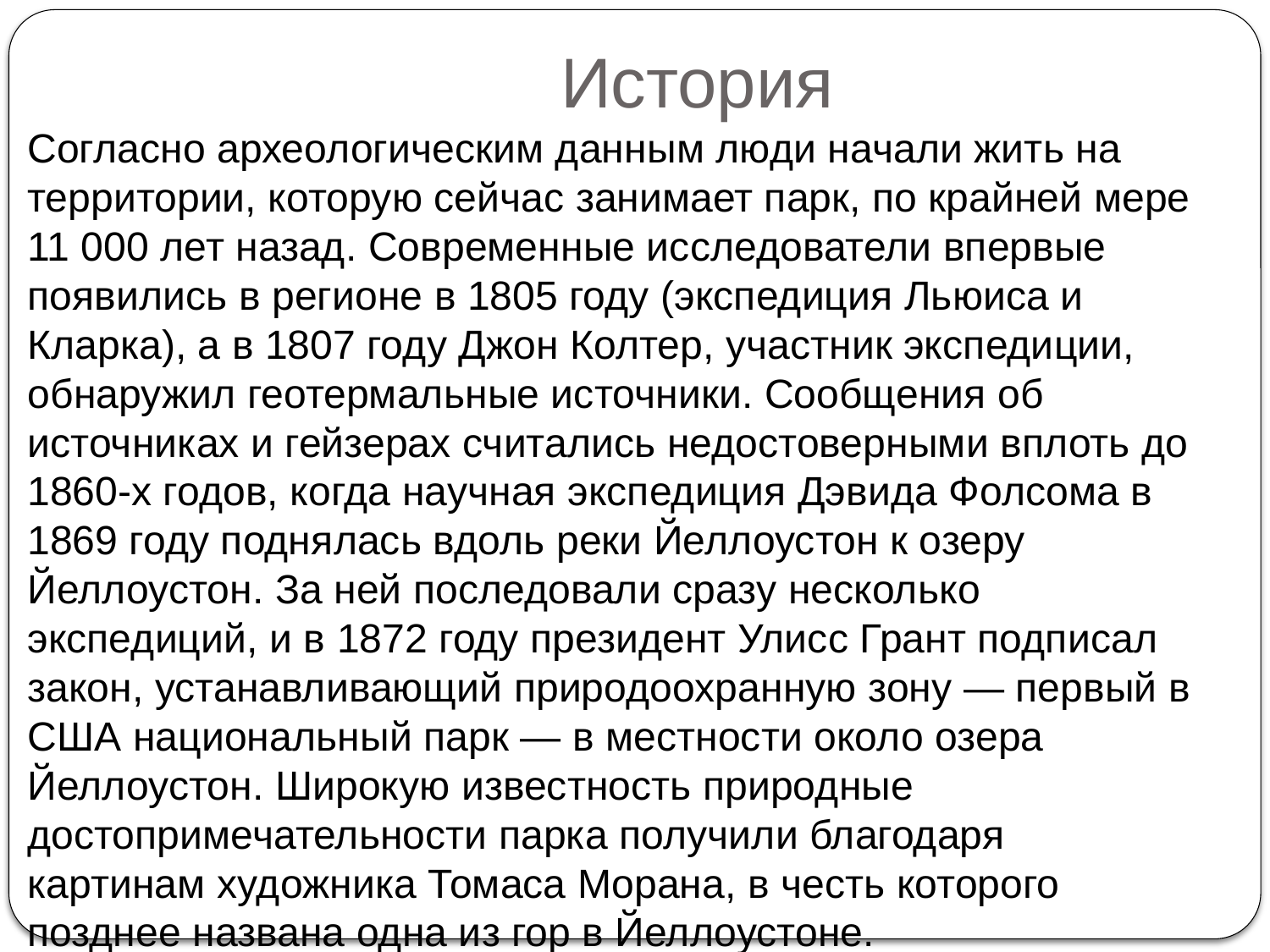

# История
Согласно археологическим данным люди начали жить на территории, которую сейчас занимает парк, по крайней мере 11 000 лет назад. Современные исследователи впервые появились в регионе в 1805 году (экспедиция Льюиса и Кларка), а в 1807 году Джон Колтер, участник экспедиции, обнаружил геотермальные источники. Сообщения об источниках и гейзерах считались недостоверными вплоть до 1860-х годов, когда научная экспедиция Дэвида Фолсома в 1869 году поднялась вдоль реки Йеллоустон к озеру Йеллоустон. За ней последовали сразу несколько экспедиций, и в 1872 году президент Улисс Грант подписал закон, устанавливающий природоохранную зону — первый в США национальный парк — в местности около озера Йеллоустон. Широкую известность природные достопримечательности парка получили благодаря картинам художника Томаса Морана, в честь которого позднее названа одна из гор в Йеллоустоне.